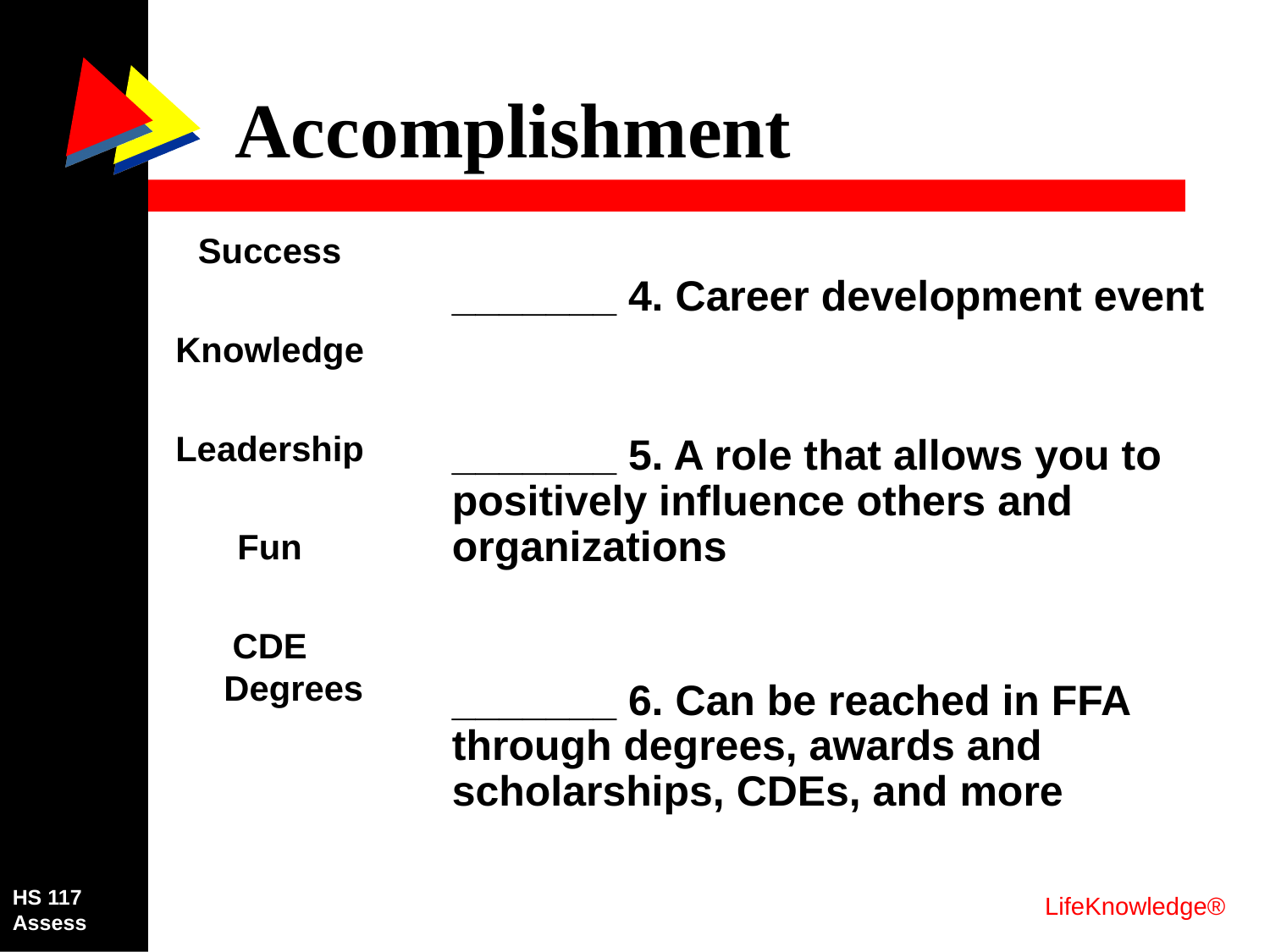

# Accomplishment
Success

Knowledge

Leadership

Fun

CDE Degrees
_______ 4. Career development event

	_______ 5. A role that allows you to positively influence others and organizations

	_______ 6. Can be reached in FFA through degrees, awards and scholarships, CDEs, and more
HS 117
Assess
LifeKnowledge®